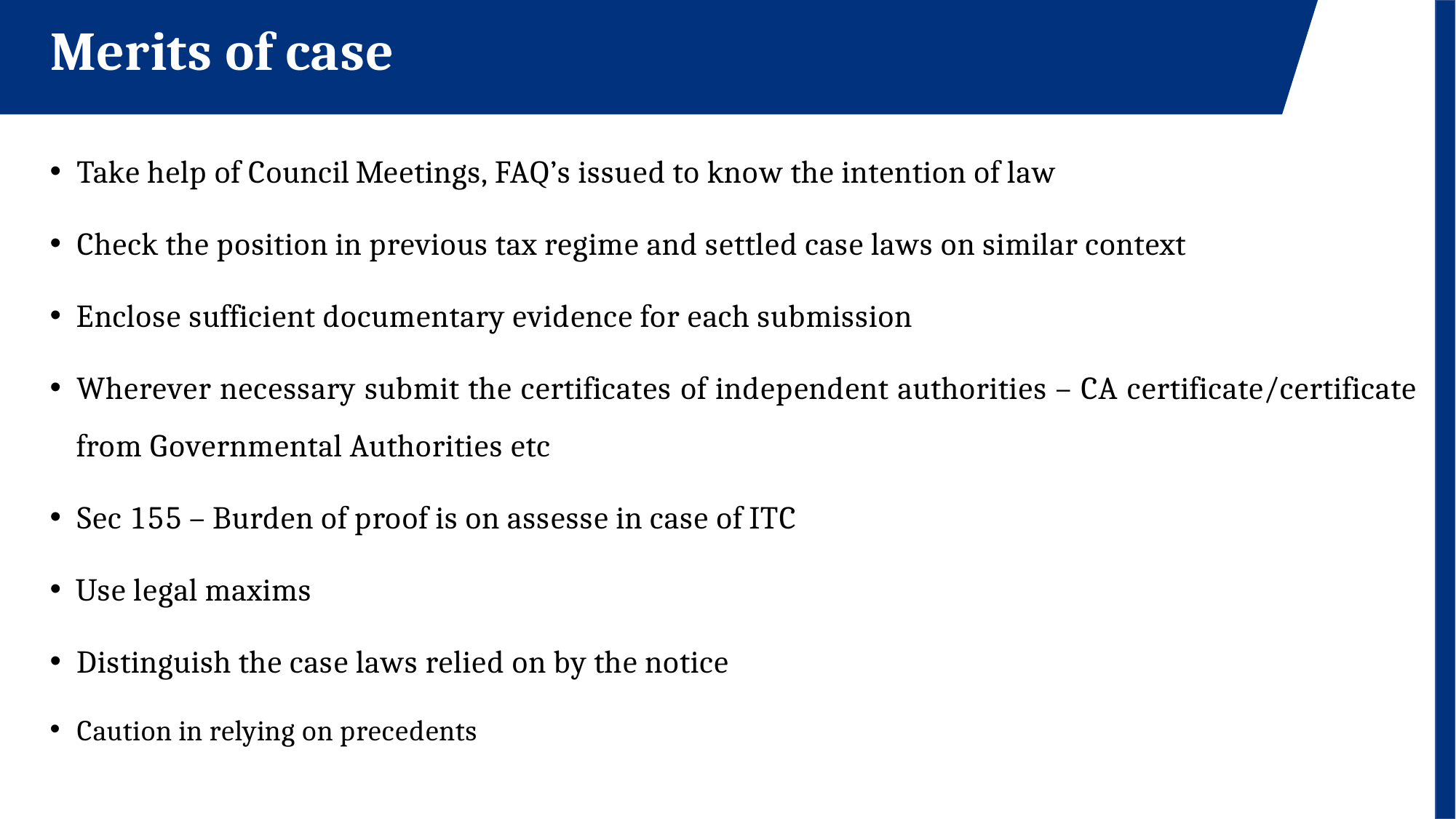

Merits of case
Take help of Council Meetings, FAQ’s issued to know the intention of law
Check the position in previous tax regime and settled case laws on similar context
Enclose sufficient documentary evidence for each submission
Wherever necessary submit the certificates of independent authorities – CA certificate/certificate from Governmental Authorities etc
Sec 155 – Burden of proof is on assesse in case of ITC
Use legal maxims
Distinguish the case laws relied on by the notice
Caution in relying on precedents